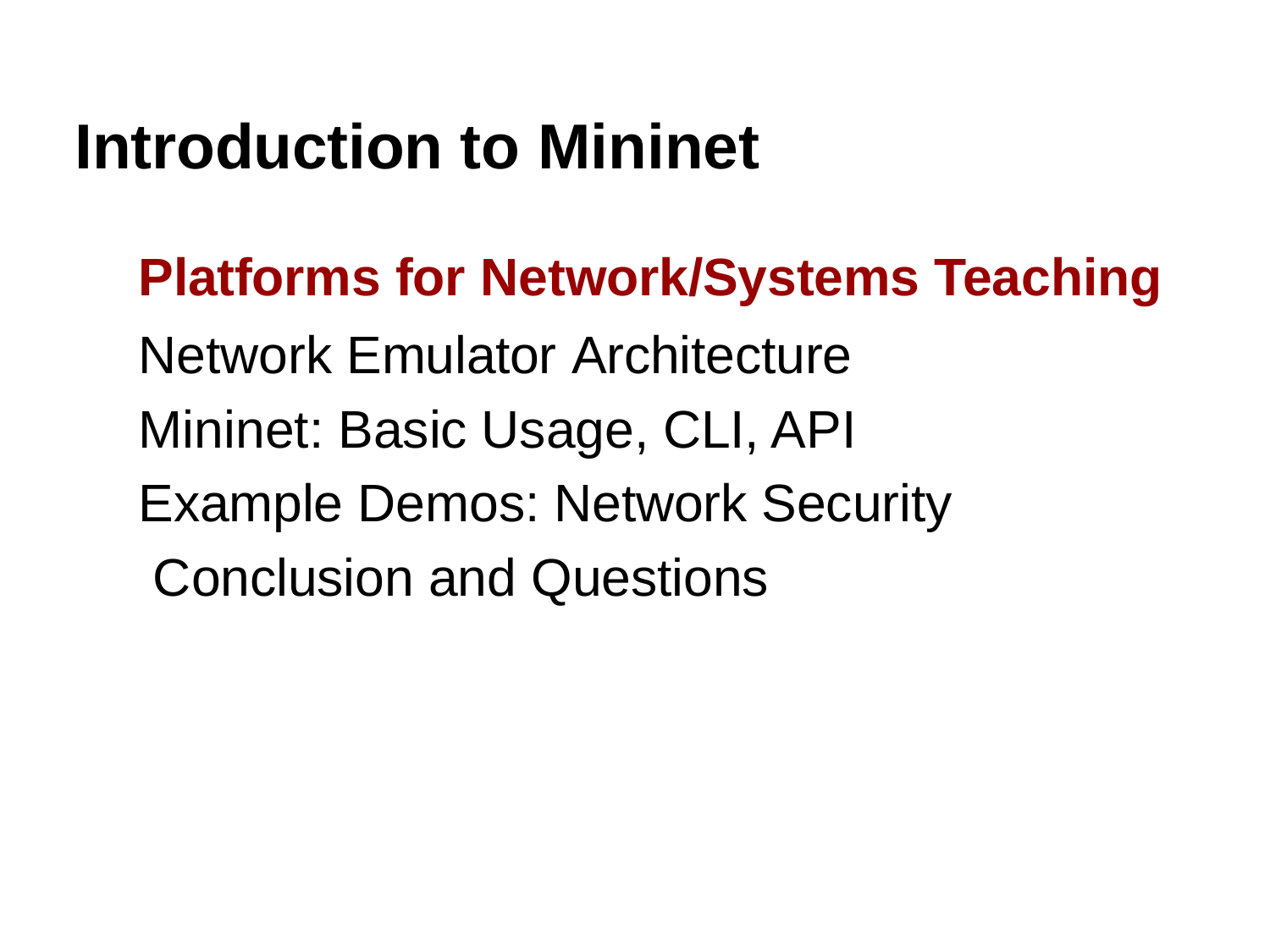

# Introduction to Mininet
Platforms for Network/Systems Teaching
Network Emulator Architecture  Mininet: Basic Usage, CLI, API  Example Demos: Network Security  Conclusion and Questions